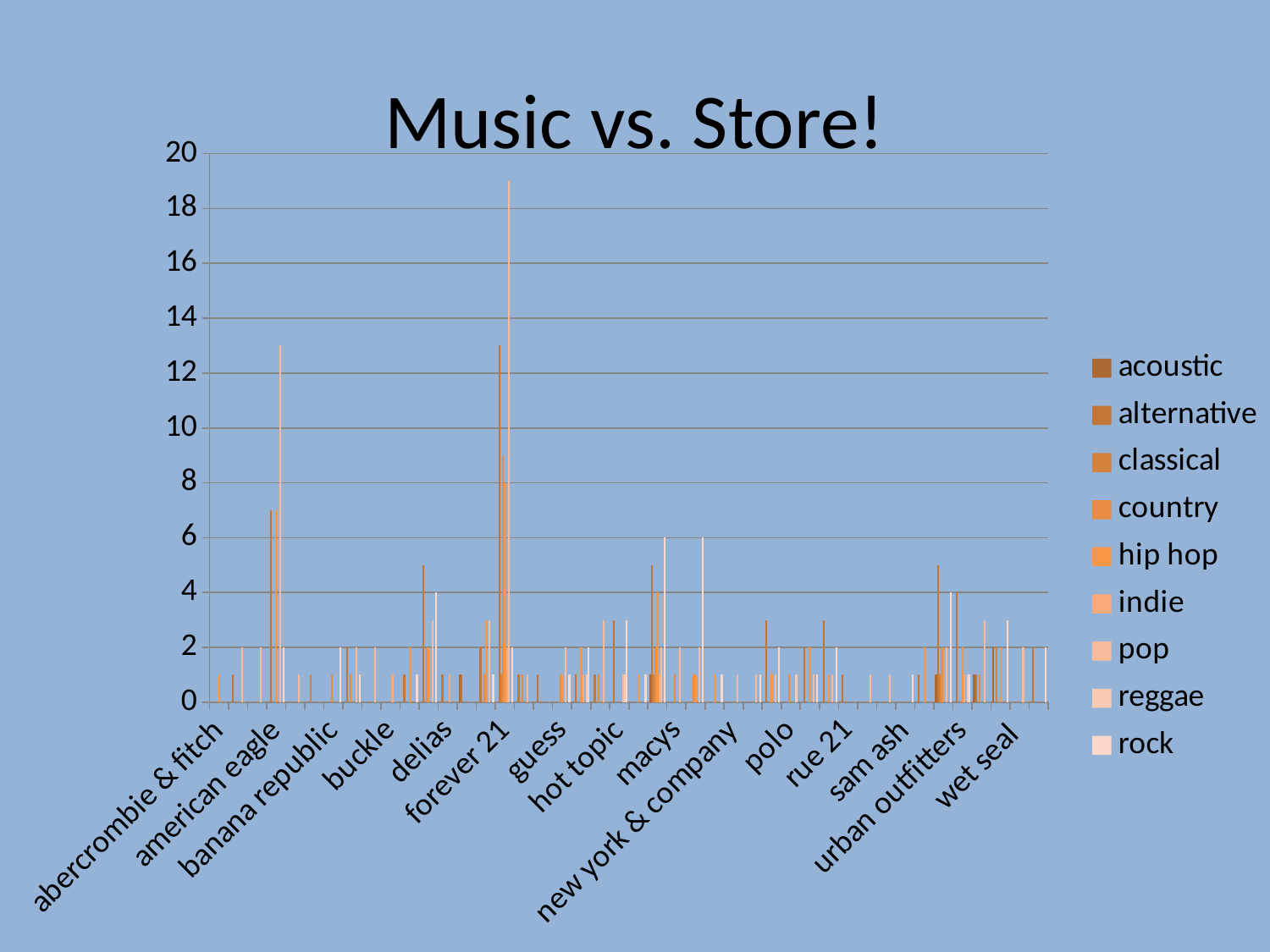

# Music vs. Store!

### Chart

| Category | acoustic | alternative | classical | country | hip hop | indie | pop | reggae | rock |
|---|---|---|---|---|---|---|---|---|---|
| abercrombie & fitch | 0.0 | 0.0 | 0.0 | 0.0 | 1.0 | 0.0 | 0.0 | 0.0 | 0.0 |
| aerie | 0.0 | 1.0 | 0.0 | 0.0 | 0.0 | 0.0 | 2.0 | 0.0 | 0.0 |
| aeropostale | 0.0 | 0.0 | 0.0 | 0.0 | 0.0 | 0.0 | 2.0 | 0.0 | 0.0 |
| american eagle | 0.0 | 7.0 | 0.0 | 0.0 | 7.0 | 0.0 | 13.0 | 0.0 | 2.0 |
| ann taylor  | 0.0 | 0.0 | 0.0 | 0.0 | 0.0 | 0.0 | 1.0 | 0.0 | 0.0 |
| annie sez | 0.0 | 0.0 | 1.0 | 0.0 | 0.0 | 0.0 | 0.0 | 0.0 | 0.0 |
| banana republic | 0.0 | 0.0 | 0.0 | 1.0 | 0.0 | 0.0 | 0.0 | 0.0 | 2.0 |
| bloomingdales | 0.0 | 2.0 | 0.0 | 1.0 | 0.0 | 0.0 | 2.0 | 0.0 | 1.0 |
| body central | 0.0 | 0.0 | 0.0 | 0.0 | 0.0 | 0.0 | 2.0 | 0.0 | 0.0 |
| buckle | 0.0 | 0.0 | 0.0 | 0.0 | 0.0 | 1.0 | 0.0 | 0.0 | 0.0 |
| champs | 0.0 | 1.0 | 0.0 | 0.0 | 2.0 | 0.0 | 0.0 | 0.0 | 1.0 |
| charlotte russe | 0.0 | 5.0 | 0.0 | 2.0 | 2.0 | 0.0 | 3.0 | 0.0 | 4.0 |
| delias | 0.0 | 1.0 | 0.0 | 0.0 | 0.0 | 1.0 | 0.0 | 0.0 | 0.0 |
| eastern mountain sports | 1.0 | 1.0 | 0.0 | 0.0 | 0.0 | 0.0 | 0.0 | 0.0 | 0.0 |
| express | 0.0 | 2.0 | 0.0 | 1.0 | 3.0 | 0.0 | 3.0 | 0.0 | 1.0 |
| forever 21 | 0.0 | 13.0 | 1.0 | 9.0 | 8.0 | 2.0 | 19.0 | 0.0 | 2.0 |
| gap garage | 0.0 | 1.0 | 0.0 | 1.0 | 0.0 | 0.0 | 1.0 | 0.0 | 0.0 |
| garage  | 0.0 | 1.0 | 0.0 | 0.0 | 0.0 | 0.0 | 0.0 | 0.0 | 0.0 |
| guess | 0.0 | 0.0 | 0.0 | 1.0 | 1.0 | 0.0 | 2.0 | 0.0 | 1.0 |
| H&M | 0.0 | 1.0 | 0.0 | 0.0 | 2.0 | 1.0 | 0.0 | 1.0 | 2.0 |
| hollister  | 0.0 | 1.0 | 0.0 | 1.0 | 0.0 | 0.0 | 3.0 | 0.0 | 0.0 |
| hot topic | 0.0 | 3.0 | 0.0 | 0.0 | 0.0 | 0.0 | 1.0 | 1.0 | 3.0 |
| j crew | 0.0 | 0.0 | 0.0 | 0.0 | 1.0 | 0.0 | 0.0 | 0.0 | 1.0 |
| kohls | 1.0 | 5.0 | 1.0 | 2.0 | 4.0 | 1.0 | 2.0 | 0.0 | 6.0 |
| macys | 0.0 | 0.0 | 0.0 | 1.0 | 0.0 | 0.0 | 2.0 | 0.0 | 0.0 |
| marshalls | 0.0 | 0.0 | 0.0 | 1.0 | 1.0 | 0.0 | 2.0 | 0.0 | 6.0 |
| modells | 0.0 | 0.0 | 0.0 | 0.0 | 1.0 | 0.0 | 0.0 | 0.0 | 1.0 |
| new york & company | 0.0 | 0.0 | 0.0 | 0.0 | 0.0 | 0.0 | 1.0 | 0.0 | 0.0 |
| old navy | 0.0 | 0.0 | 0.0 | 0.0 | 0.0 | 0.0 | 1.0 | 0.0 | 1.0 |
| pac sun | 0.0 | 3.0 | 0.0 | 0.0 | 1.0 | 0.0 | 1.0 | 0.0 | 2.0 |
| polo | 0.0 | 0.0 | 0.0 | 1.0 | 0.0 | 0.0 | 0.0 | 1.0 | 0.0 |
| ralph lauren | 0.0 | 2.0 | 0.0 | 0.0 | 2.0 | 0.0 | 1.0 | 0.0 | 1.0 |
| ross | 0.0 | 3.0 | 0.0 | 0.0 | 1.0 | 0.0 | 1.0 | 0.0 | 2.0 |
| rue 21 | 0.0 | 1.0 | 0.0 | 0.0 | 0.0 | 0.0 | 0.0 | 0.0 | 0.0 |
| saks 5th avenue | 0.0 | 0.0 | 0.0 | 0.0 | 0.0 | 0.0 | 1.0 | 0.0 | 0.0 |
| salvation army | 0.0 | 0.0 | 0.0 | 0.0 | 0.0 | 0.0 | 1.0 | 0.0 | 0.0 |
| sam ash | 0.0 | 0.0 | 0.0 | 0.0 | 0.0 | 0.0 | 0.0 | 0.0 | 1.0 |
| sports authority | 0.0 | 1.0 | 0.0 | 0.0 | 2.0 | 0.0 | 0.0 | 0.0 | 0.0 |
| target | 1.0 | 5.0 | 1.0 | 2.0 | 2.0 | 0.0 | 2.0 | 0.0 | 4.0 |
| urban outfitters | 0.0 | 4.0 | 0.0 | 0.0 | 2.0 | 1.0 | 0.0 | 1.0 | 1.0 |
| victorias secret | 1.0 | 1.0 | 0.0 | 1.0 | 0.0 | 0.0 | 3.0 | 0.0 | 0.0 |
| walmart | 2.0 | 0.0 | 2.0 | 0.0 | 2.0 | 0.0 | 0.0 | 0.0 | 3.0 |
| wet seal  | 0.0 | 0.0 | 0.0 | 0.0 | 0.0 | 0.0 | 2.0 | 0.0 | 0.0 |
| zumiez | 0.0 | 2.0 | 0.0 | 0.0 | 0.0 | 0.0 | 0.0 | 0.0 | 2.0 |